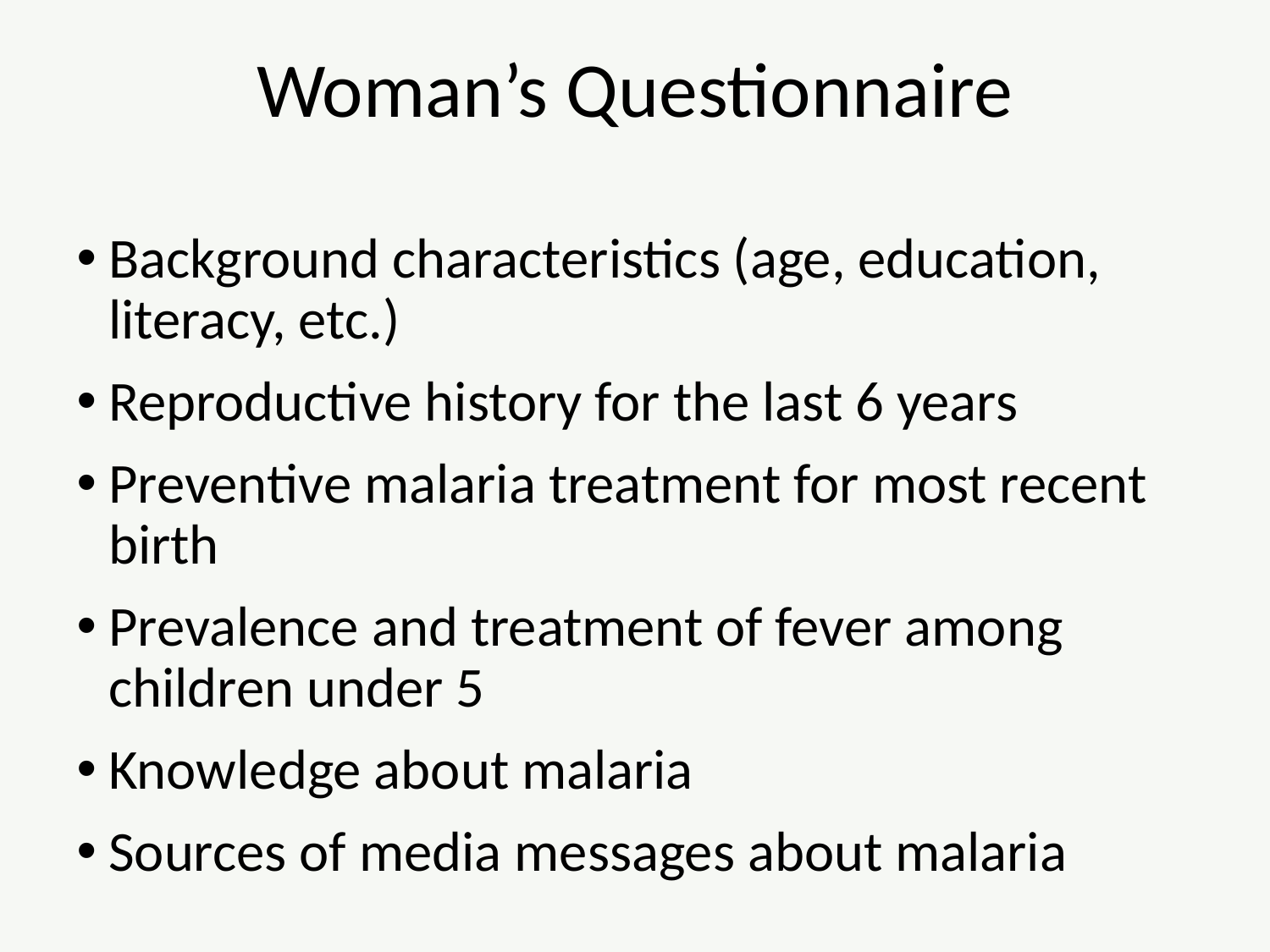

# Woman’s Questionnaire
Background characteristics (age, education, literacy, etc.)
Reproductive history for the last 6 years
Preventive malaria treatment for most recent birth
Prevalence and treatment of fever among children under 5
Knowledge about malaria
Sources of media messages about malaria